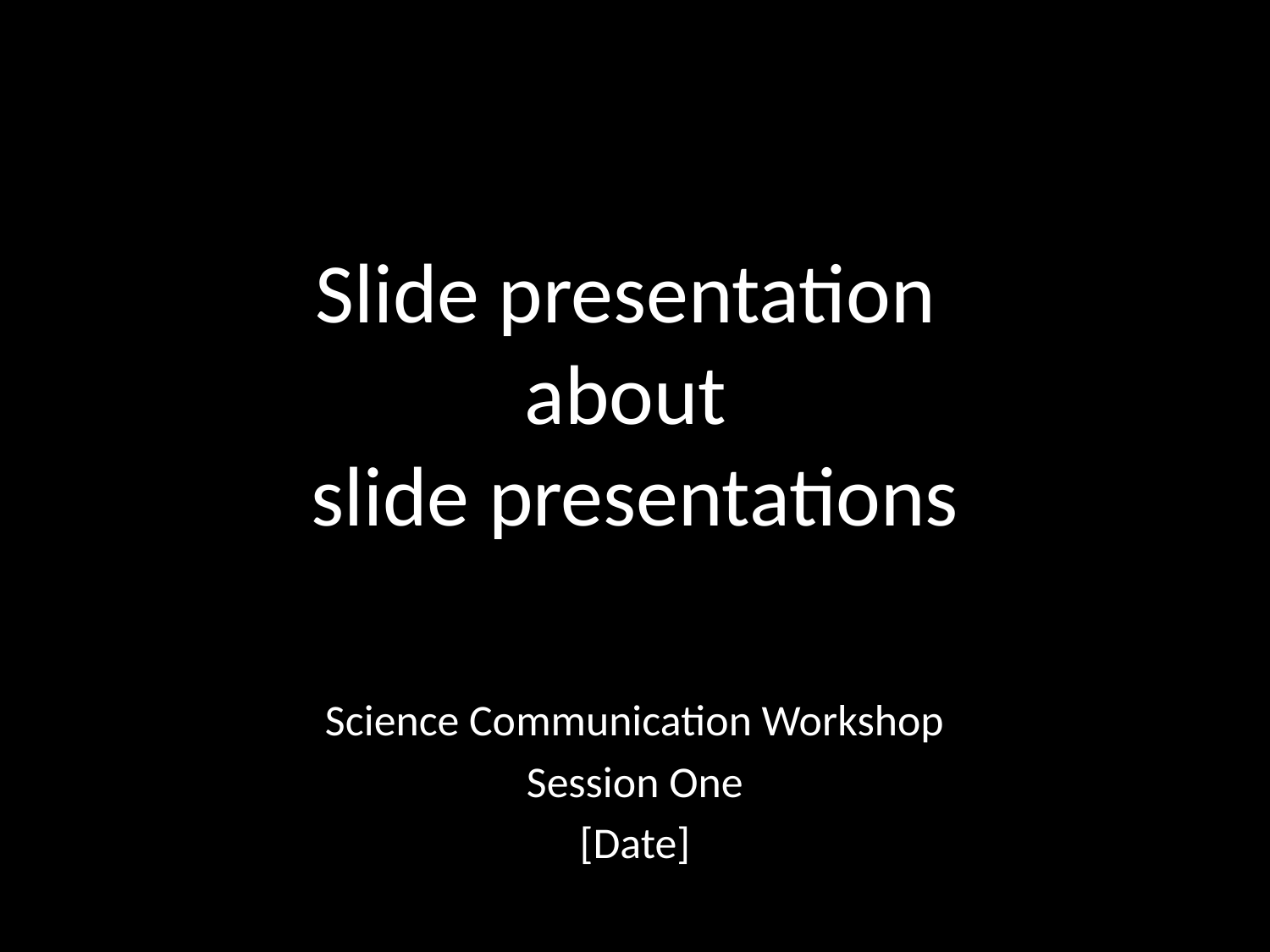

# Slide presentation about slide presentations
Science Communication Workshop
Session One
[Date]